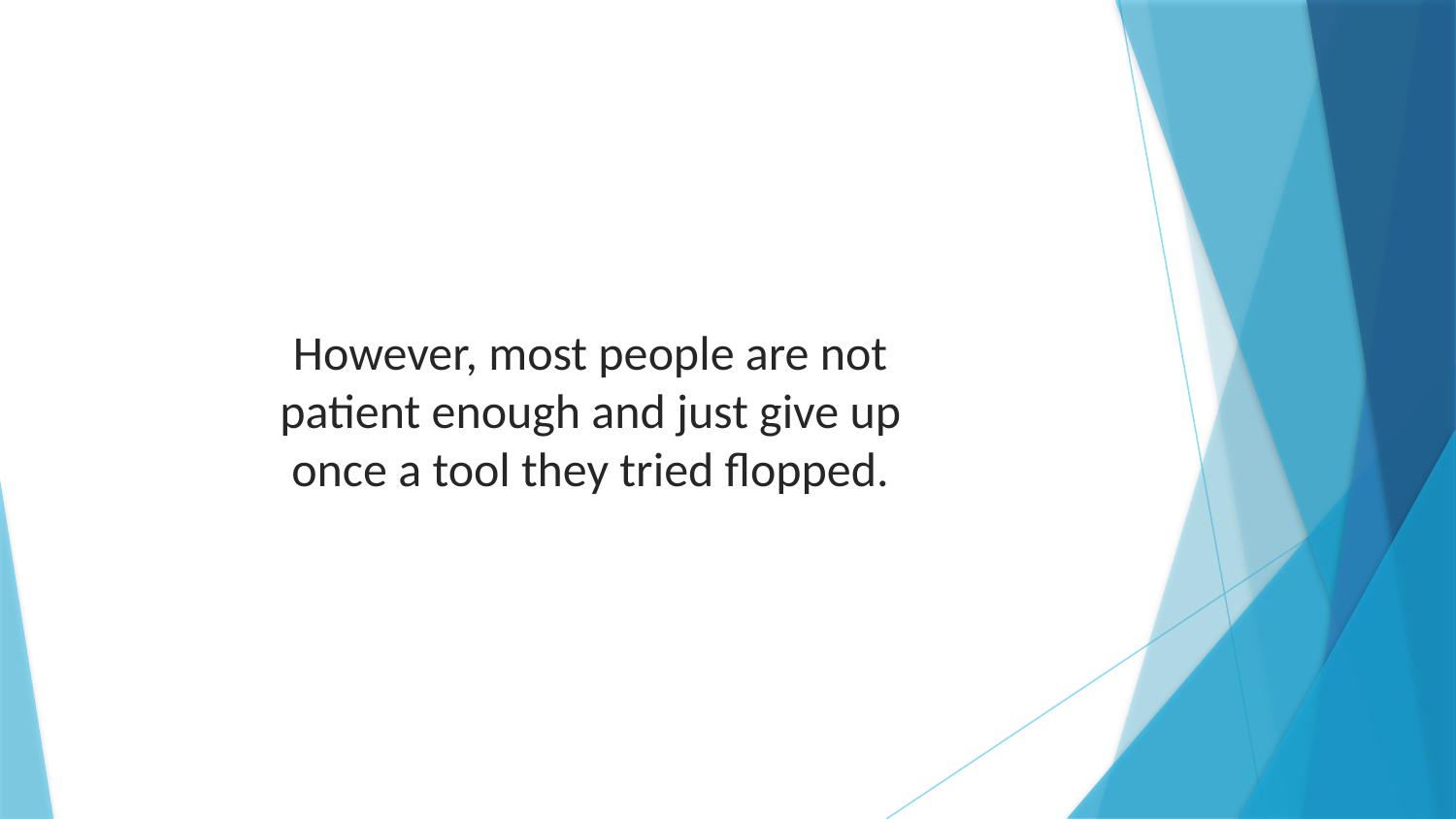

However, most people are not patient enough and just give up once a tool they tried flopped.